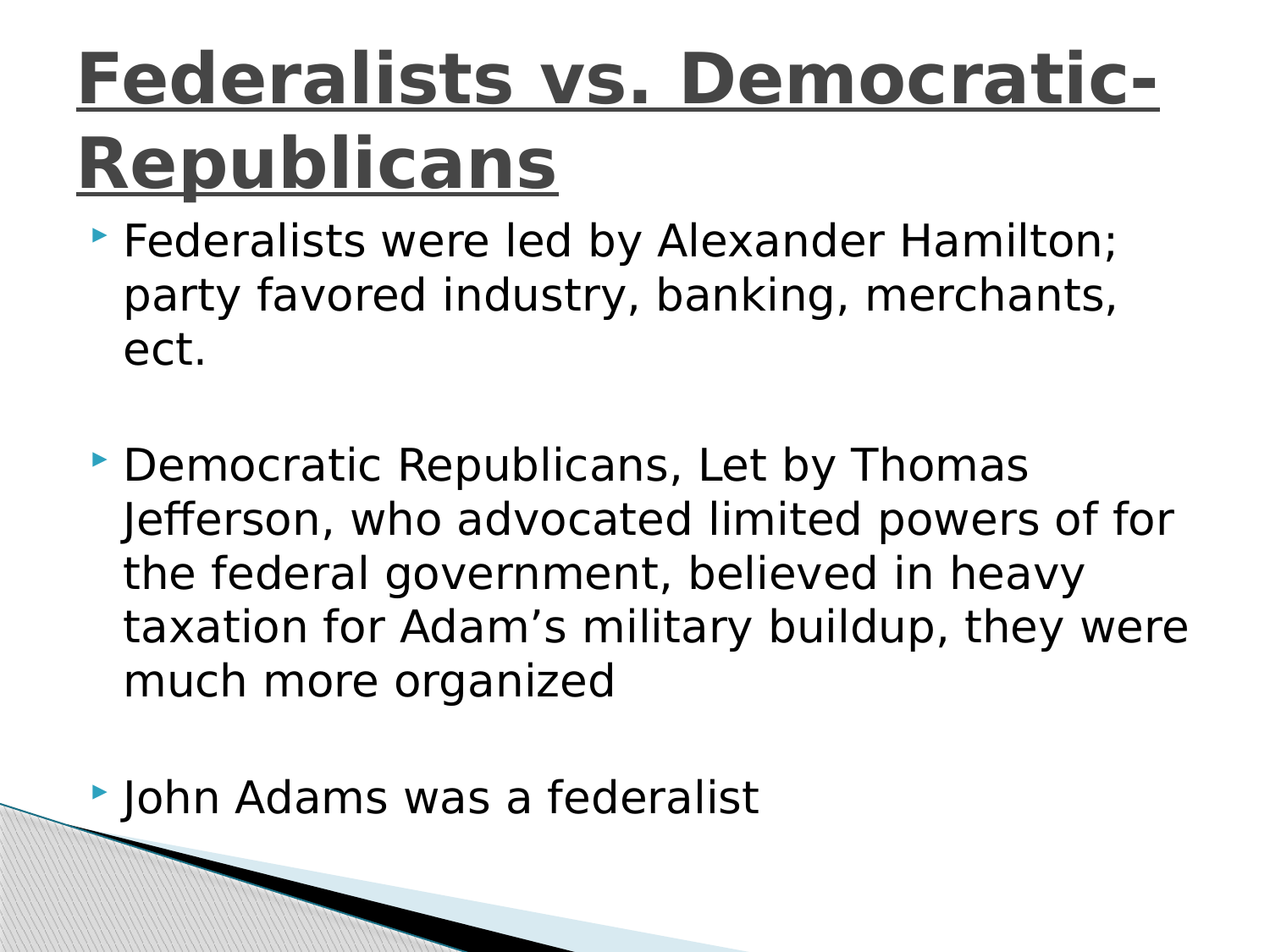

# Federalists vs. Democratic-Republicans
Federalists were led by Alexander Hamilton; party favored industry, banking, merchants, ect.

Democratic Republicans, Let by Thomas Jefferson, who advocated limited powers of for the federal government, believed in heavy taxation for Adam’s military buildup, they were much more organized

John Adams was a federalist